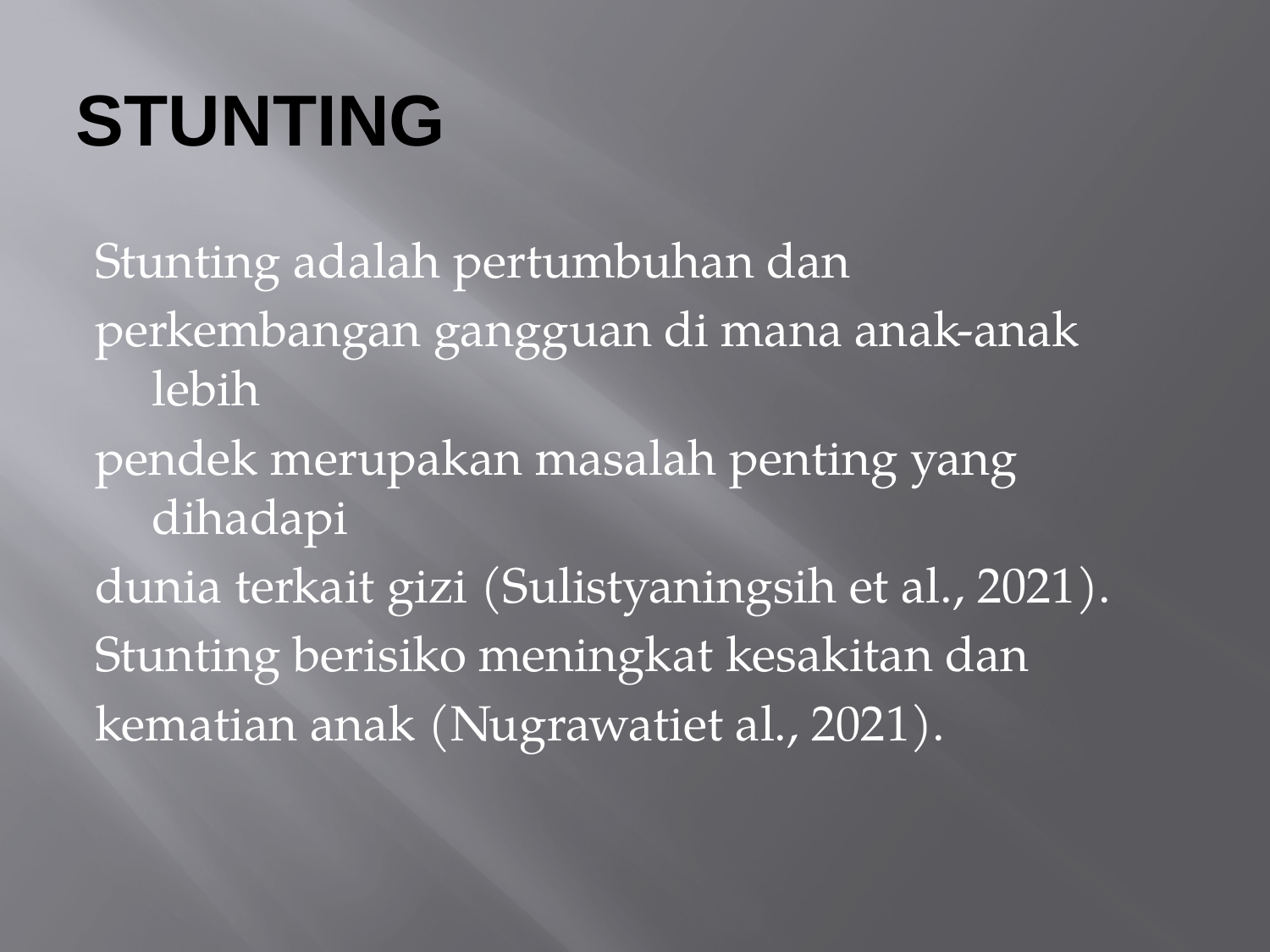

# STUNTING
Stunting adalah pertumbuhan dan
perkembangan gangguan di mana anak-anak lebih
pendek merupakan masalah penting yang dihadapi
dunia terkait gizi (Sulistyaningsih et al., 2021).
Stunting berisiko meningkat kesakitan dan
kematian anak (Nugrawatiet al., 2021).